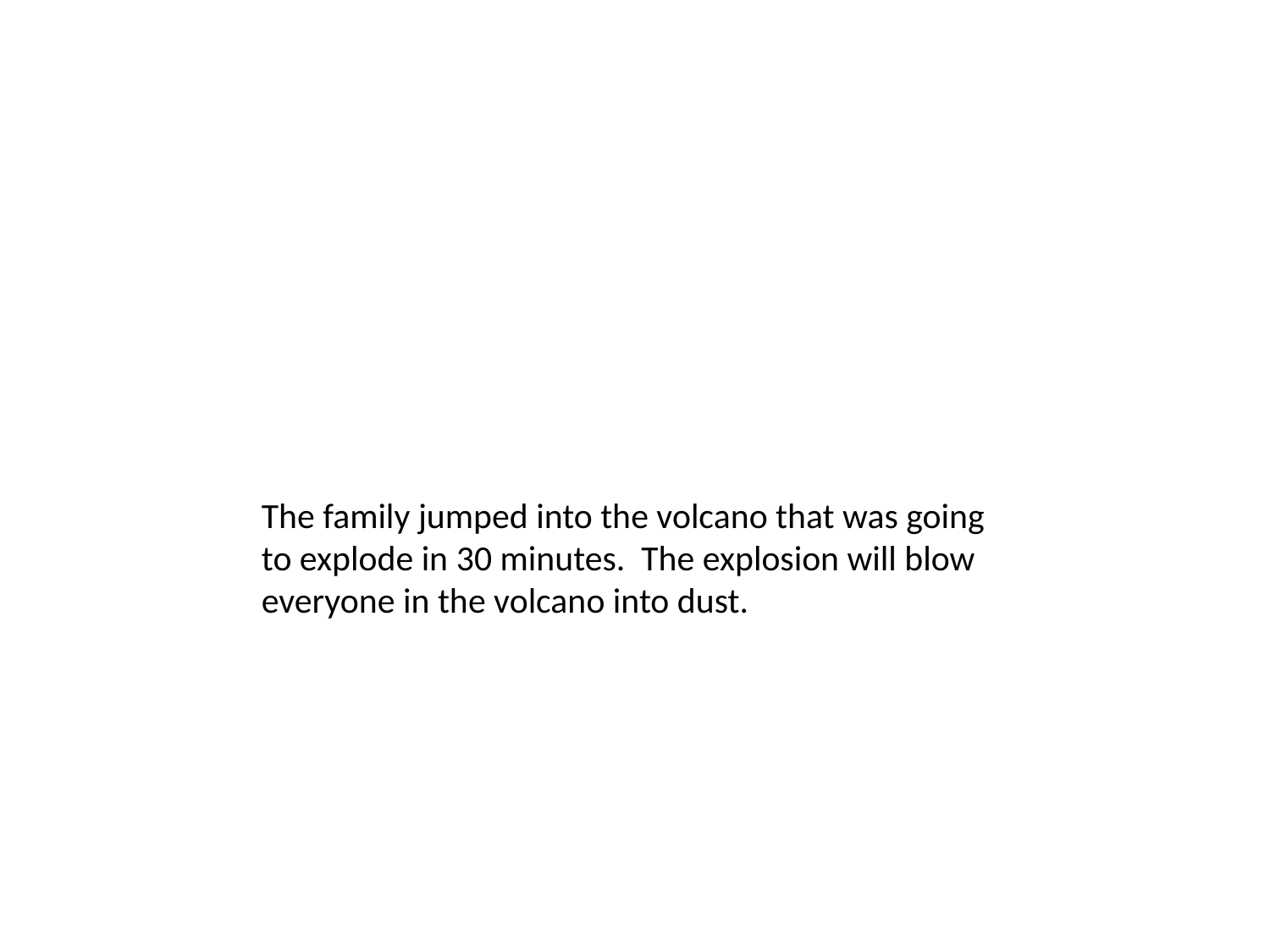

The family jumped into the volcano that was going to explode in 30 minutes.  The explosion will blow  everyone in the volcano into dust.